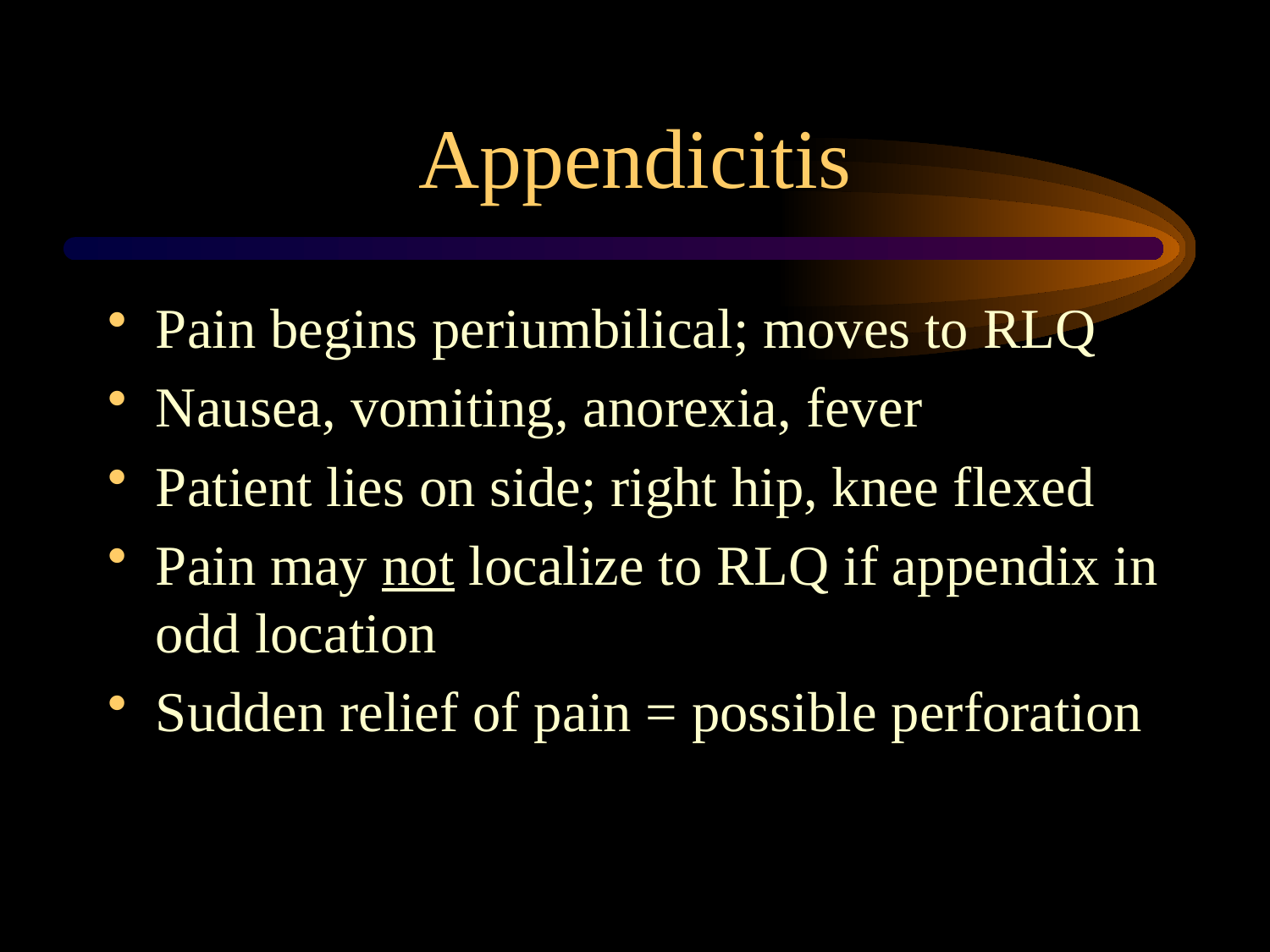

# Appendicitis
Pain begins periumbilical; moves to RLQ
Nausea, vomiting, anorexia, fever
Patient lies on side; right hip, knee flexed
Pain may not localize to RLQ if appendix in odd location
Sudden relief of pain = possible perforation